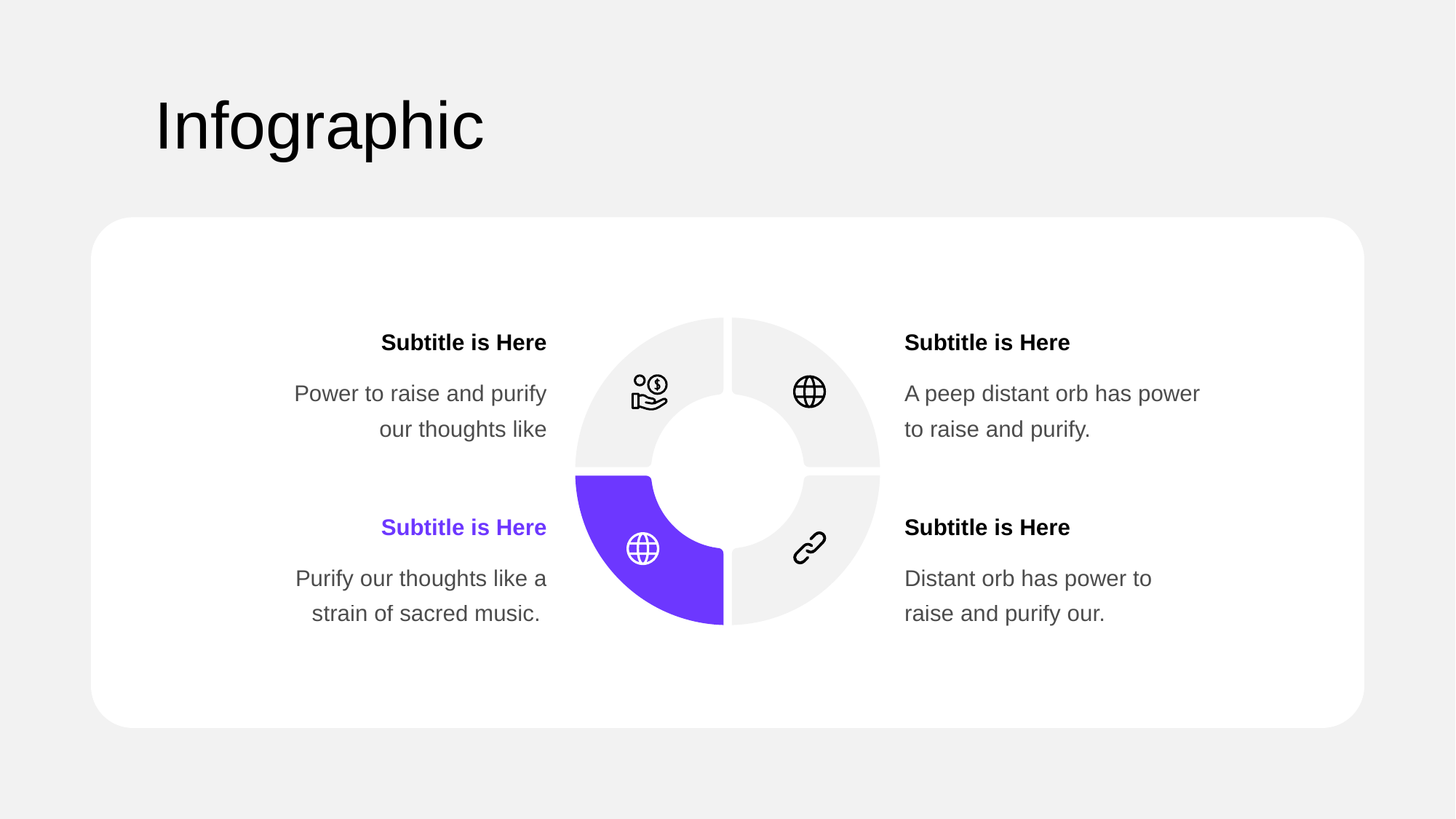

# Infographic

Subtitle is Here
Power to raise and purify our thoughts like
Subtitle is Here
A peep distant orb has power to raise and purify.
Subtitle is Here
Purify our thoughts like a strain of sacred music.
Subtitle is Here
Distant orb has power to raise and purify our.